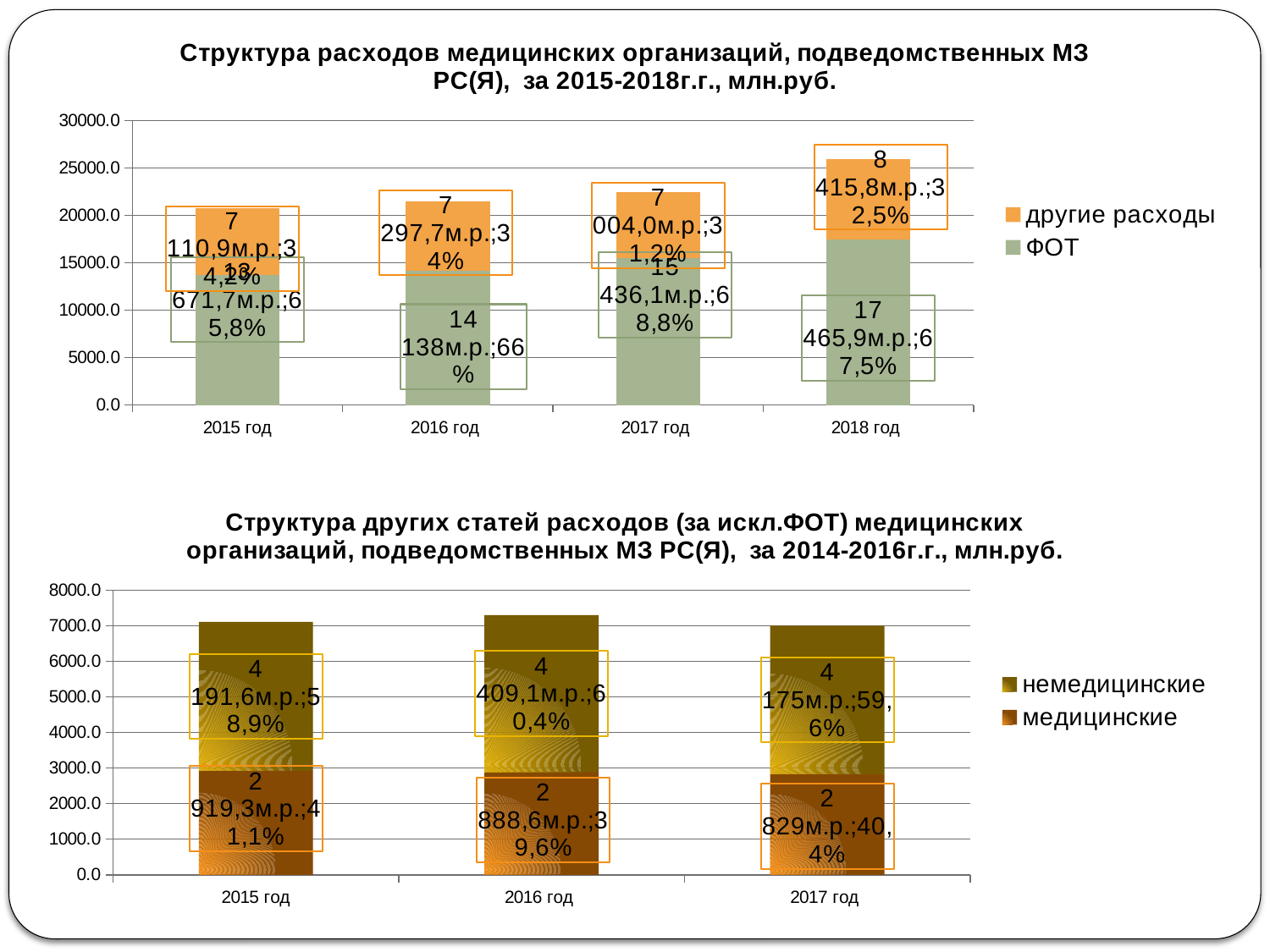

### Chart: Структура расходов медицинских организаций, подведомственных МЗ РС(Я),  за 2015-2018г.г., млн.руб.

| Category | ФОТ | другие расходы |
|---|---|---|
| 2015 год | 13671.7 | 7110.899999999998 |
| 2016 год  | 14138.0 | 7297.700000000001 |
| 2017 год  | 15436.1 | 7003.999999999998 |
| 2018 год  | 17465.9 | 8415.8 |

### Chart: Структура других статей расходов (за искл.ФОТ) медицинских организаций, подведомственных МЗ РС(Я),  за 2014-2016г.г., млн.руб.

| Category | медицинские | немедицинские |
|---|---|---|
| 2015 год | 2919.3 | 4191.599999999999 |
| 2016 год  | 2888.6 | 4409.1 |
| 2017 год  | 2829.0 | 4175.0 |